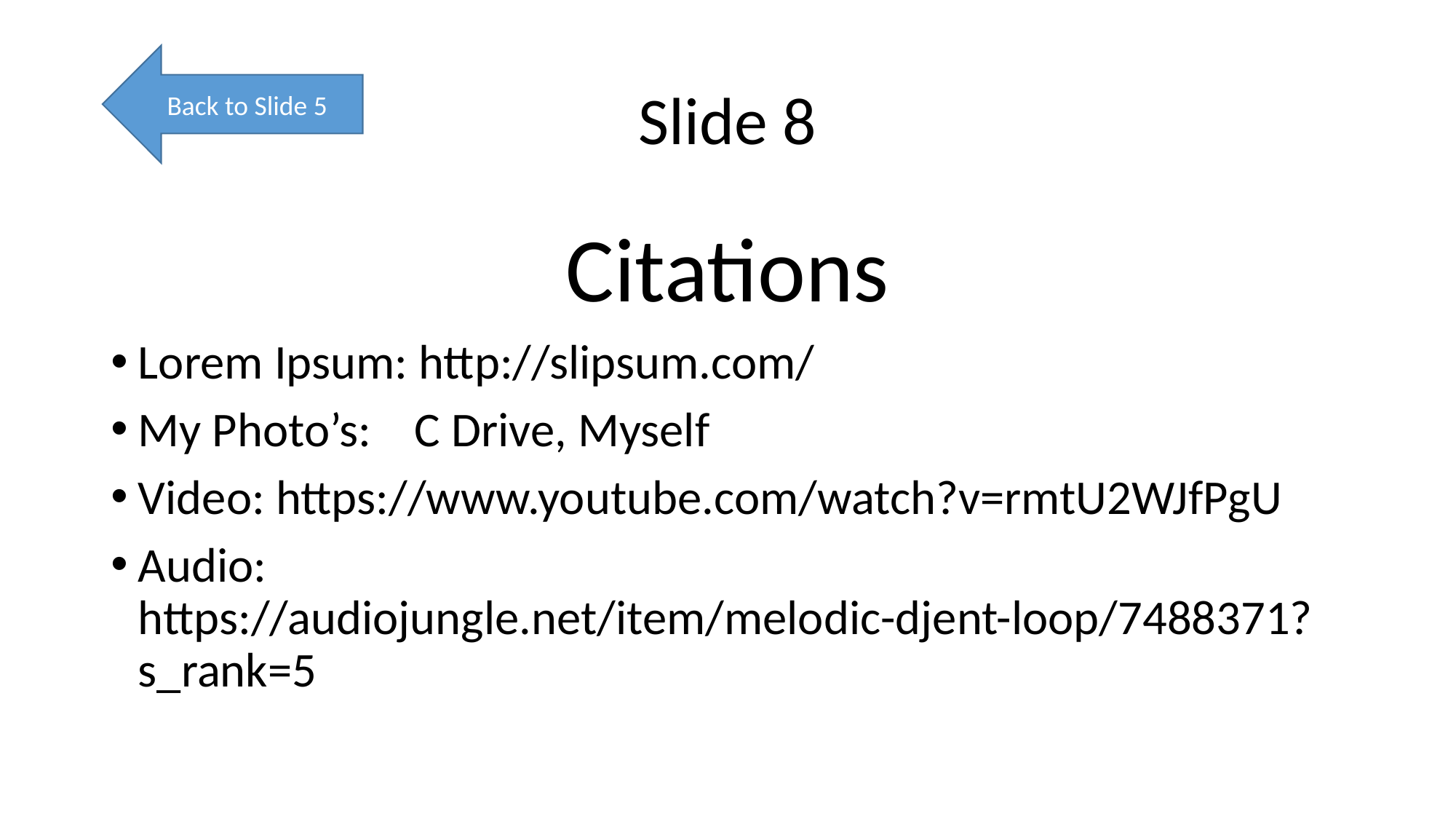

# Slide 8
Back to Slide 5
Citations
Lorem Ipsum: http://slipsum.com/
My Photo’s:    C Drive, Myself
Video: https://www.youtube.com/watch?v=rmtU2WJfPgU
Audio: https://audiojungle.net/item/melodic-djent-loop/7488371?s_rank=5